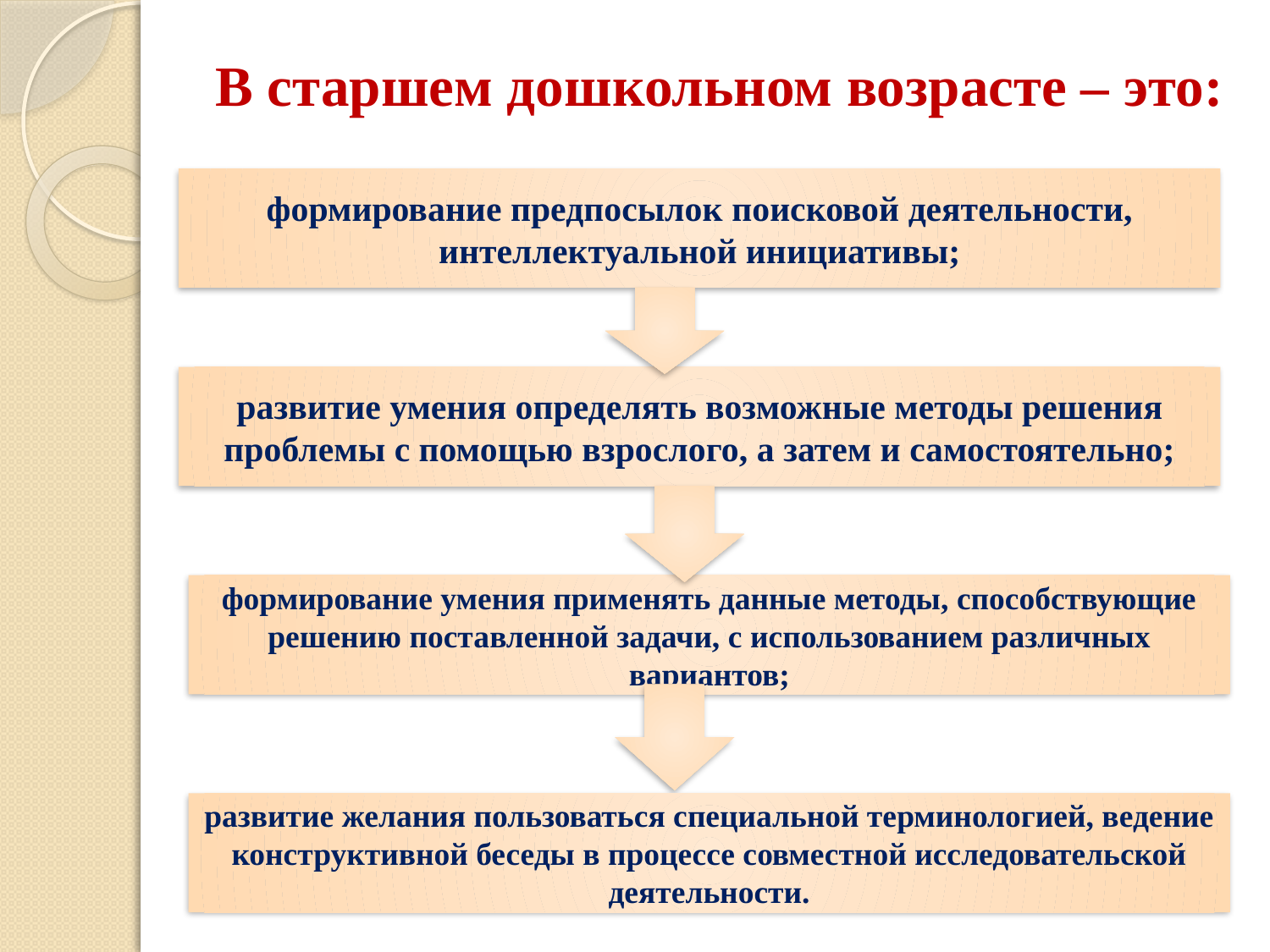

# В старшем дошкольном возрасте – это:
формирование предпосылок поисковой деятельности, интеллектуальной инициативы;

развитие умения определять возможные методы решения проблемы с помощью взрослого, а затем и самостоятельно;

формирование умения применять данные методы, способствующие решению поставленной задачи, с использованием различных вариантов;

развитие желания пользоваться специальной терминологией, ведение конструктивной беседы в процессе совместной исследовательской деятельности.